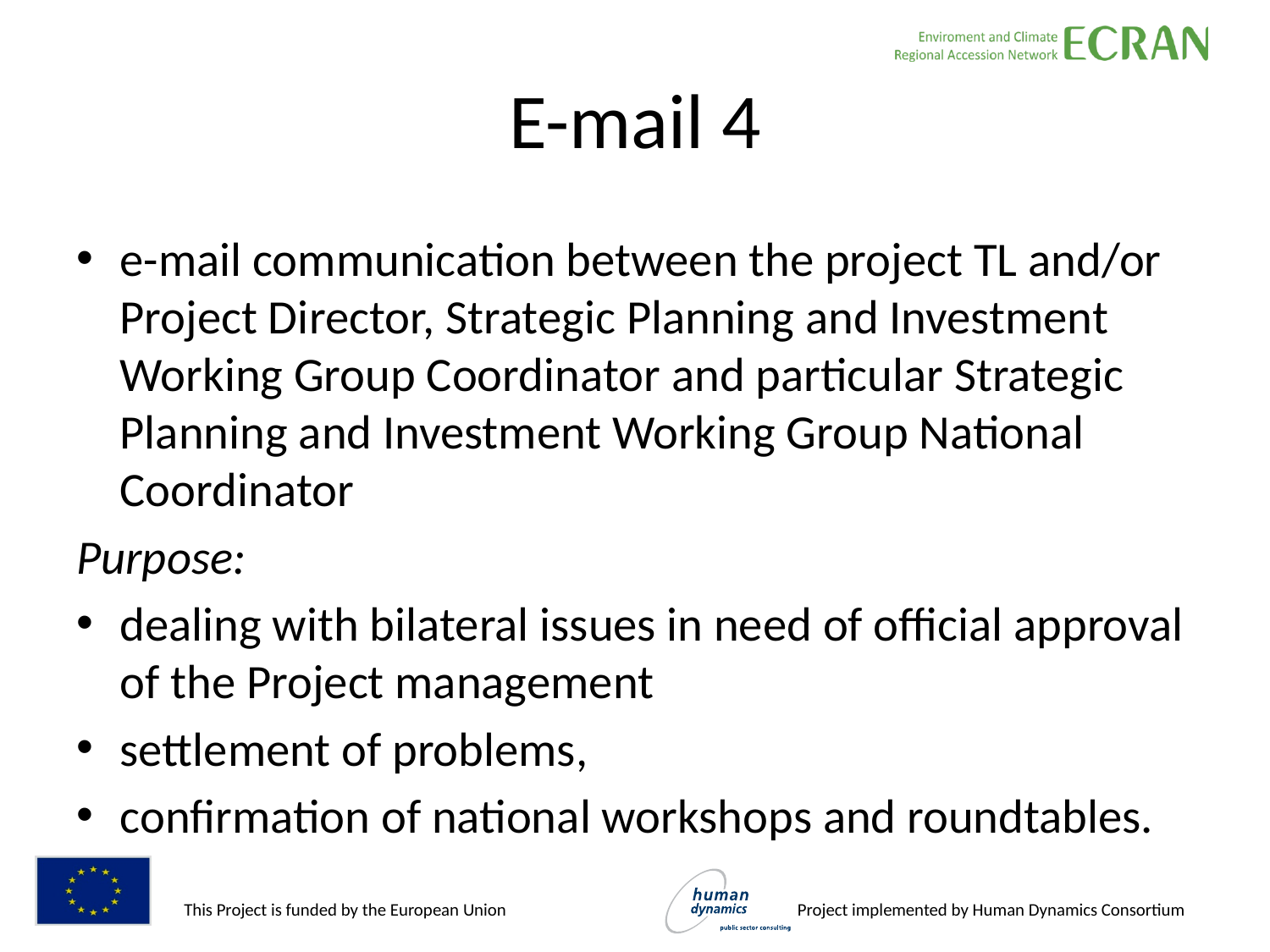

# E-mail 4
e-mail communication between the project TL and/or Project Director, Strategic Planning and Investment Working Group Coordinator and particular Strategic Planning and Investment Working Group National Coordinator
Purpose:
dealing with bilateral issues in need of official approval of the Project management
settlement of problems,
confirmation of national workshops and roundtables.